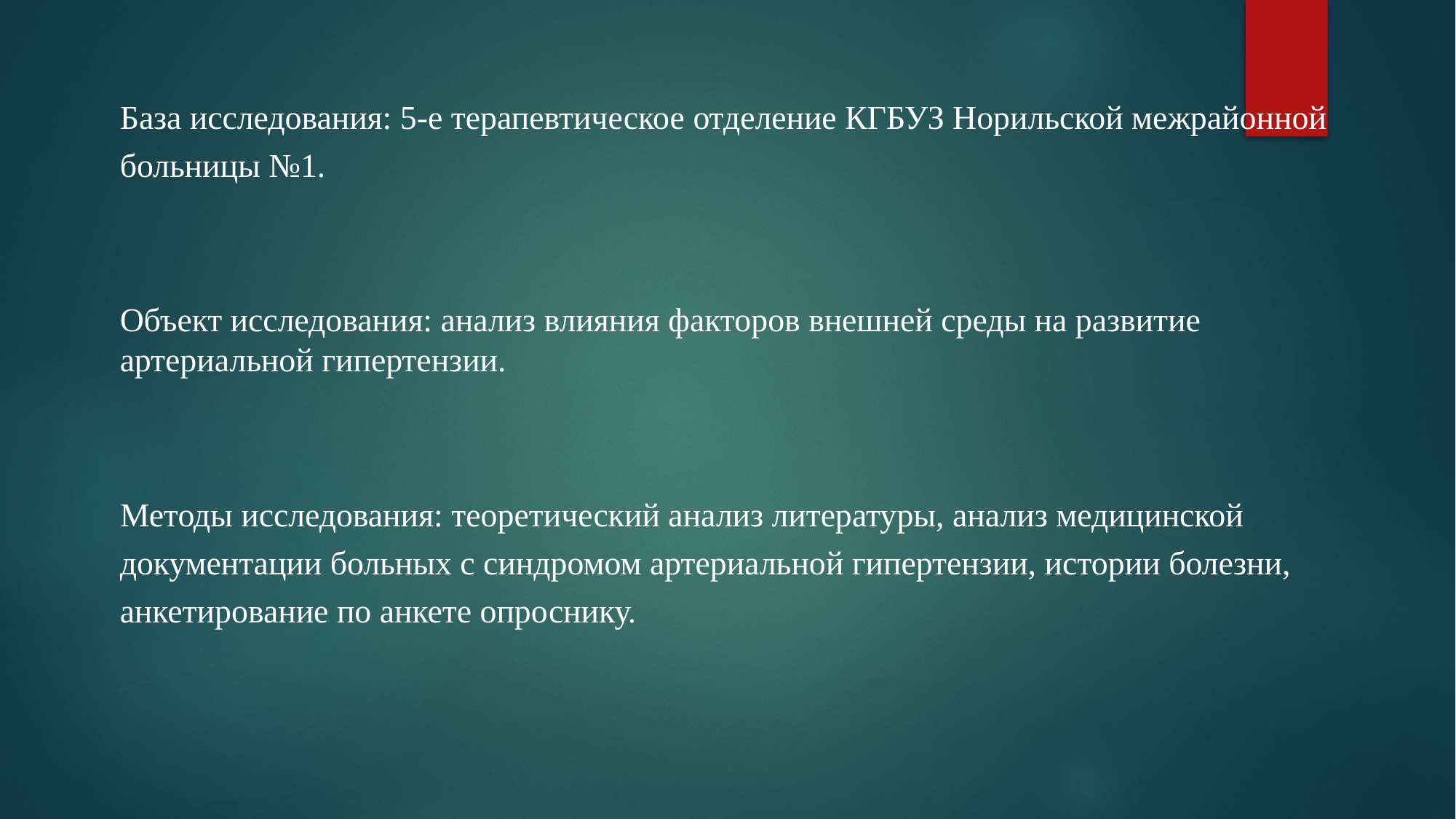

База исследования: 5-е терапевтическое отделение КГБУЗ Норильской межрайонной больницы №1.
Объект исследования: анализ влияния факторов внешней среды на развитие артериальной гипертензии.
Методы исследования: теоретический анализ литературы, анализ медицинской документации больных с синдромом артериальной гипертензии, истории болезни, анкетирование по анкете опроснику.